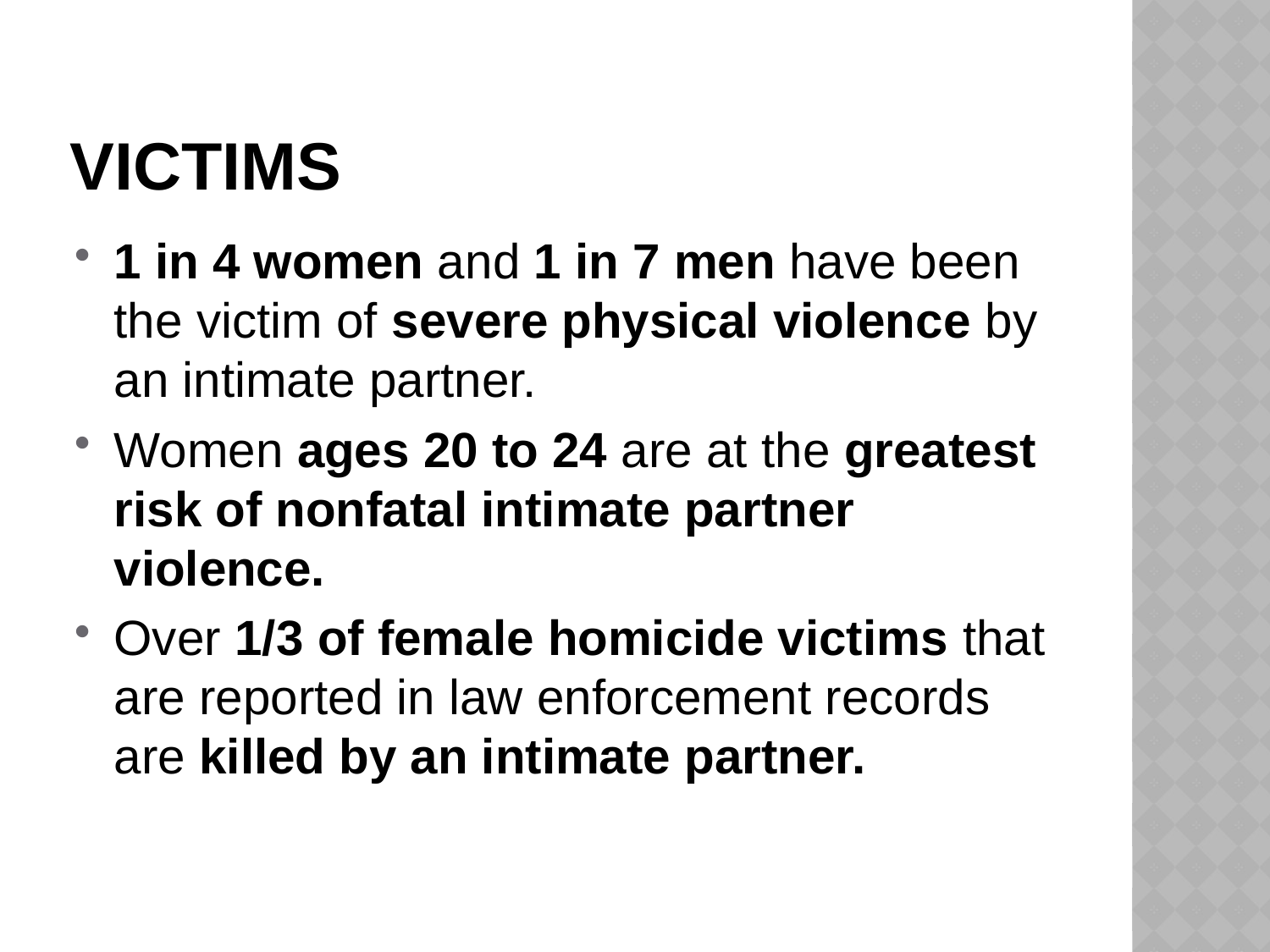

# victims
1 in 4 women and 1 in 7 men have been the victim of severe physical violence by an intimate partner.
Women ages 20 to 24 are at the greatest risk of nonfatal intimate partner violence.
Over 1/3 of female homicide victims that are reported in law enforcement records are killed by an intimate partner.